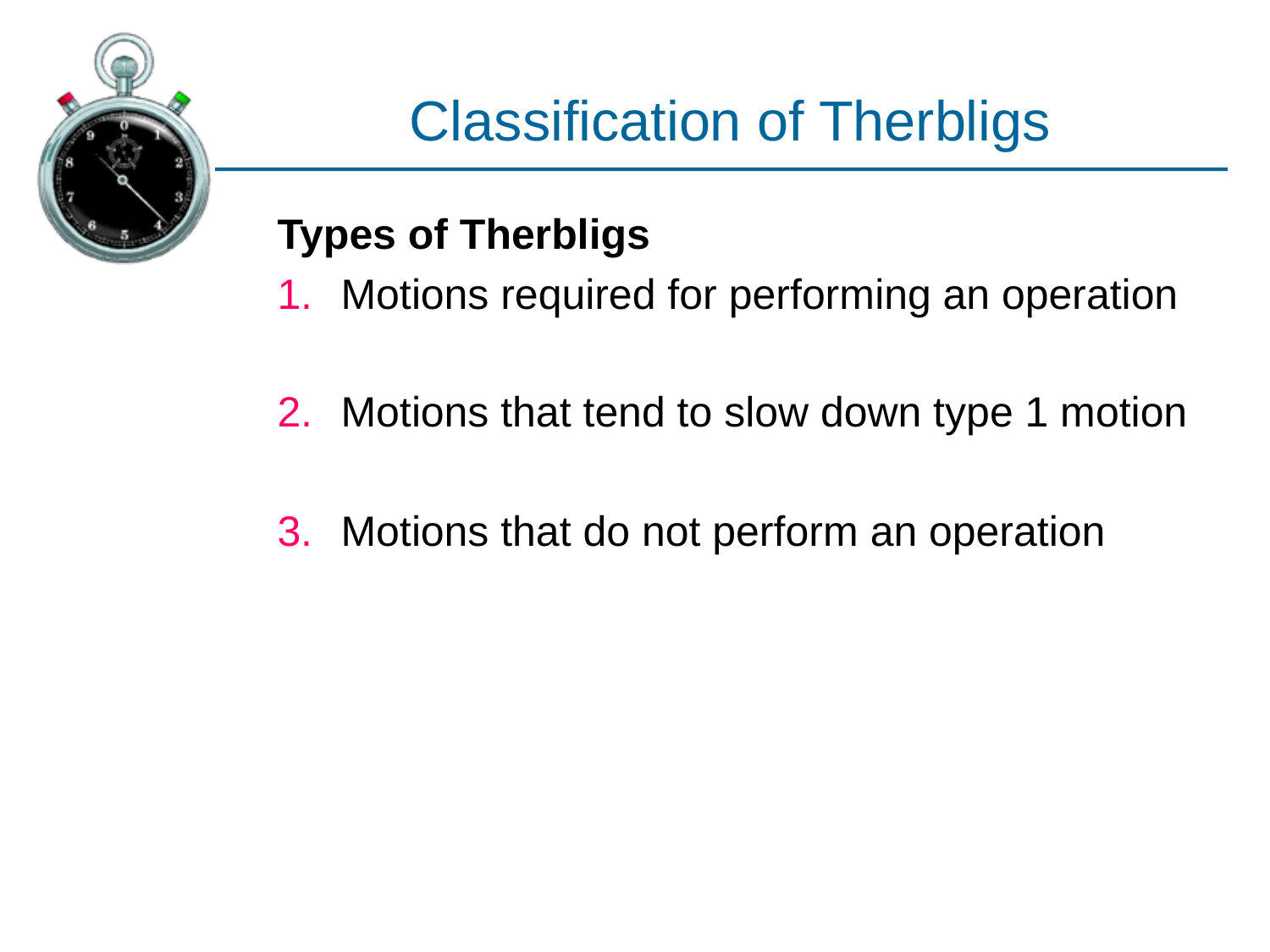

# Classification of Therbligs
Types of Therbligs
Motions required for performing an operation

Motions that tend to slow down type 1 motion

Motions that do not perform an operation